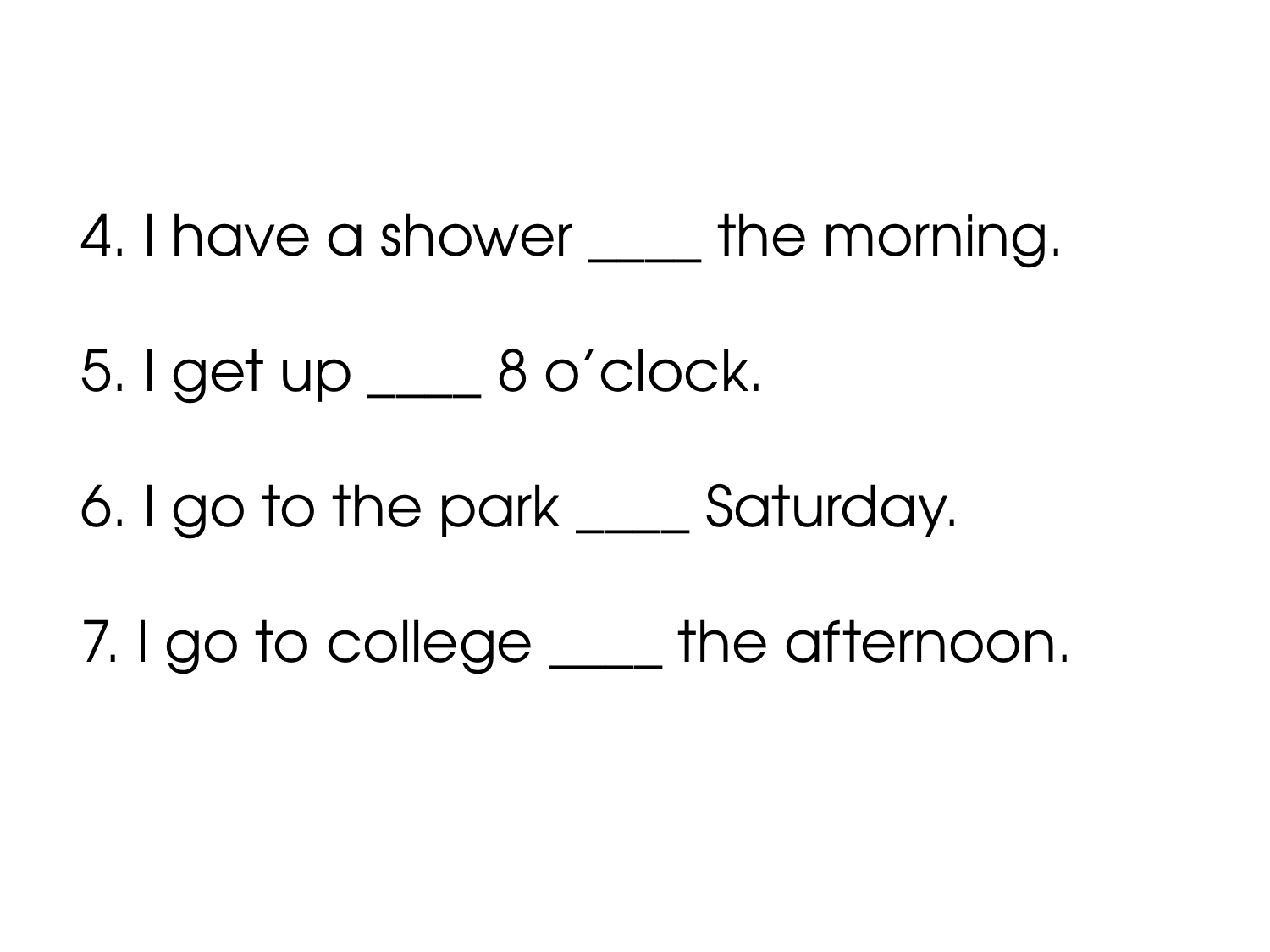

4. I have a shower ____ the morning.
 5. I get up ____ 8 o’clock.
 6. I go to the park ____ Saturday.
 7. I go to college ____ the afternoon.